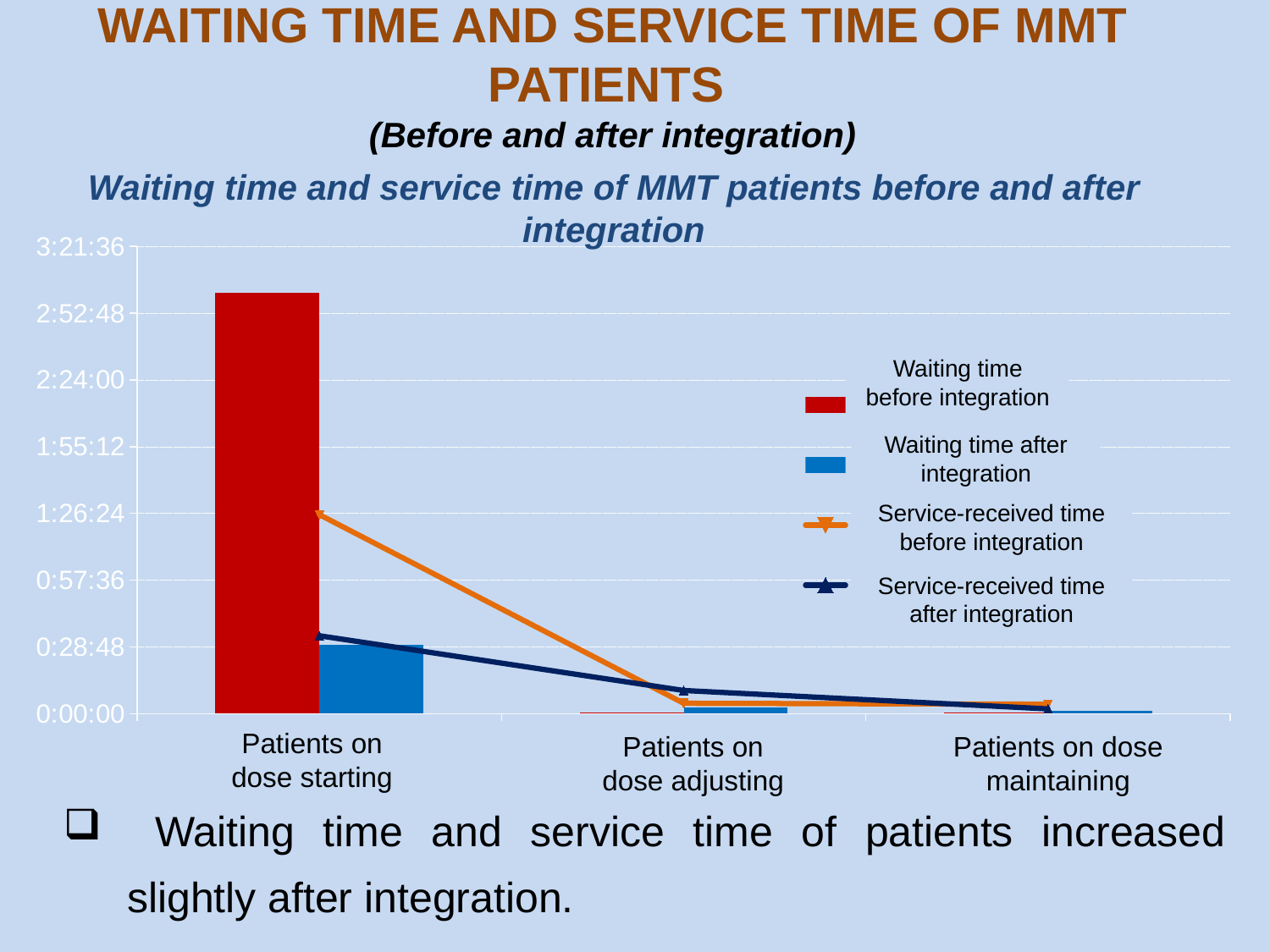

WAITING TIME AND SERVICE TIME OF MMT PATIENTS
(Before and after integration)

### Chart

| Category | TG chờ Trước LG | TG nhận Trước LG | TG chờ Sau LG | TG nhận Sau LG |
|---|---|---|---|---|
| BN khởi liều | 0.126122685185185 | 0.0205092592592593 | 0.0596296296296296 | 0.0233333333333333 |
| BN dò liều | 0.000416666666666667 | 0.00185185185185185 | 0.00310185185185186 | 0.00694444444444445 |
| BN duy trì | 0.000451388888888889 | 0.000960648148148148 | 0.00282407407407408 | 0.00143518518518519 |
Waiting time and service time of MMT patients before and after integration
Waiting time before integration
Waiting time after integration
Service-received time before integration
Service-received time after integration
Patients on dose starting
Patients on dose adjusting
Patients on dose maintaining
 Waiting time and service time of patients increased slightly after integration.